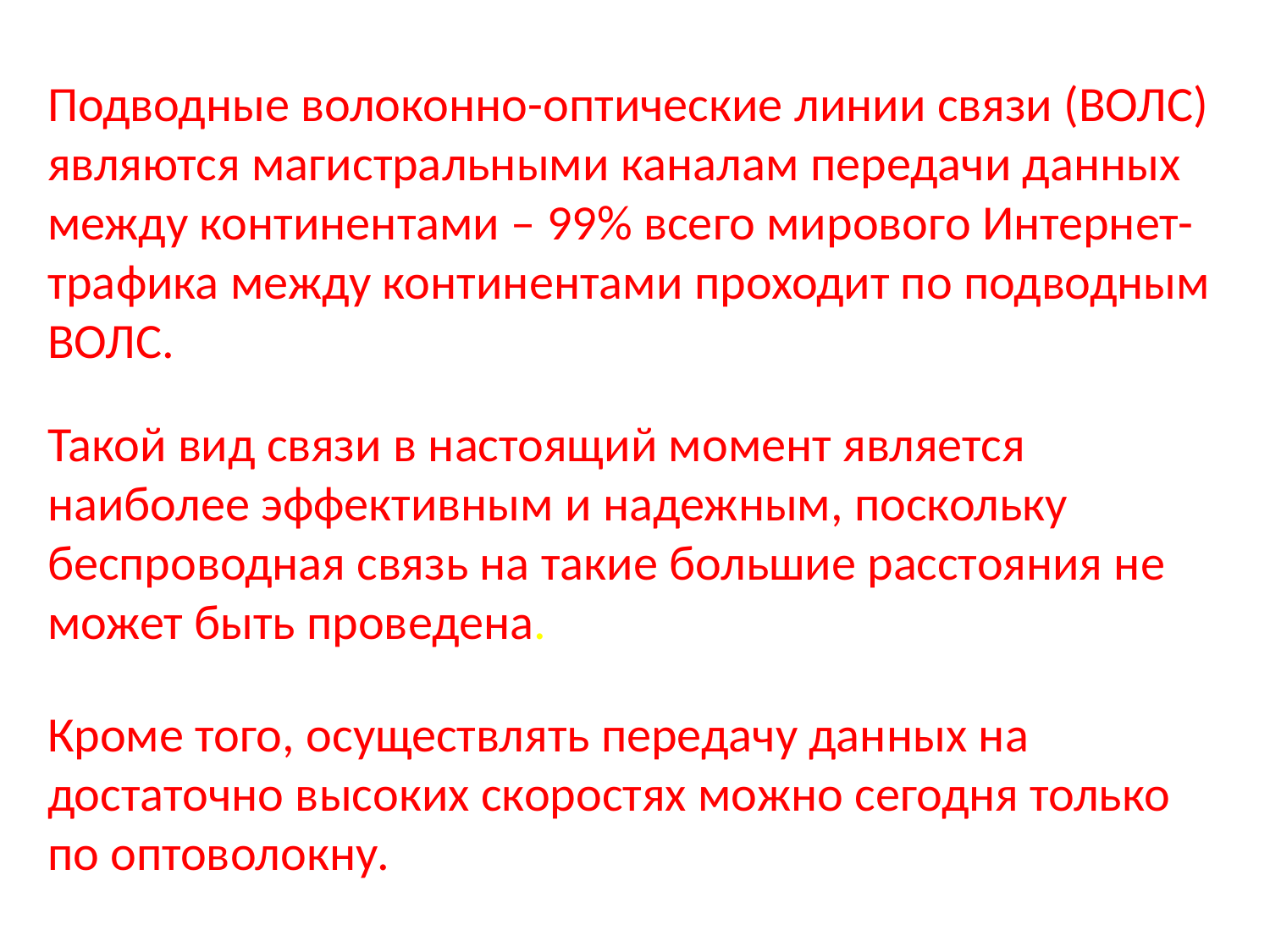

Подводные волоконно-оптические линии связи (ВОЛС) являются магистральными каналам передачи данных между континентами – 99% всего мирового Интернет-трафика между континентами проходит по подводным ВОЛС.
Такой вид связи в настоящий момент является наиболее эффективным и надежным, поскольку беспроводная связь на такие большие расстояния не может быть проведена.
Кроме того, осуществлять передачу данных на достаточно высоких скоростях можно сегодня только по оптоволокну.